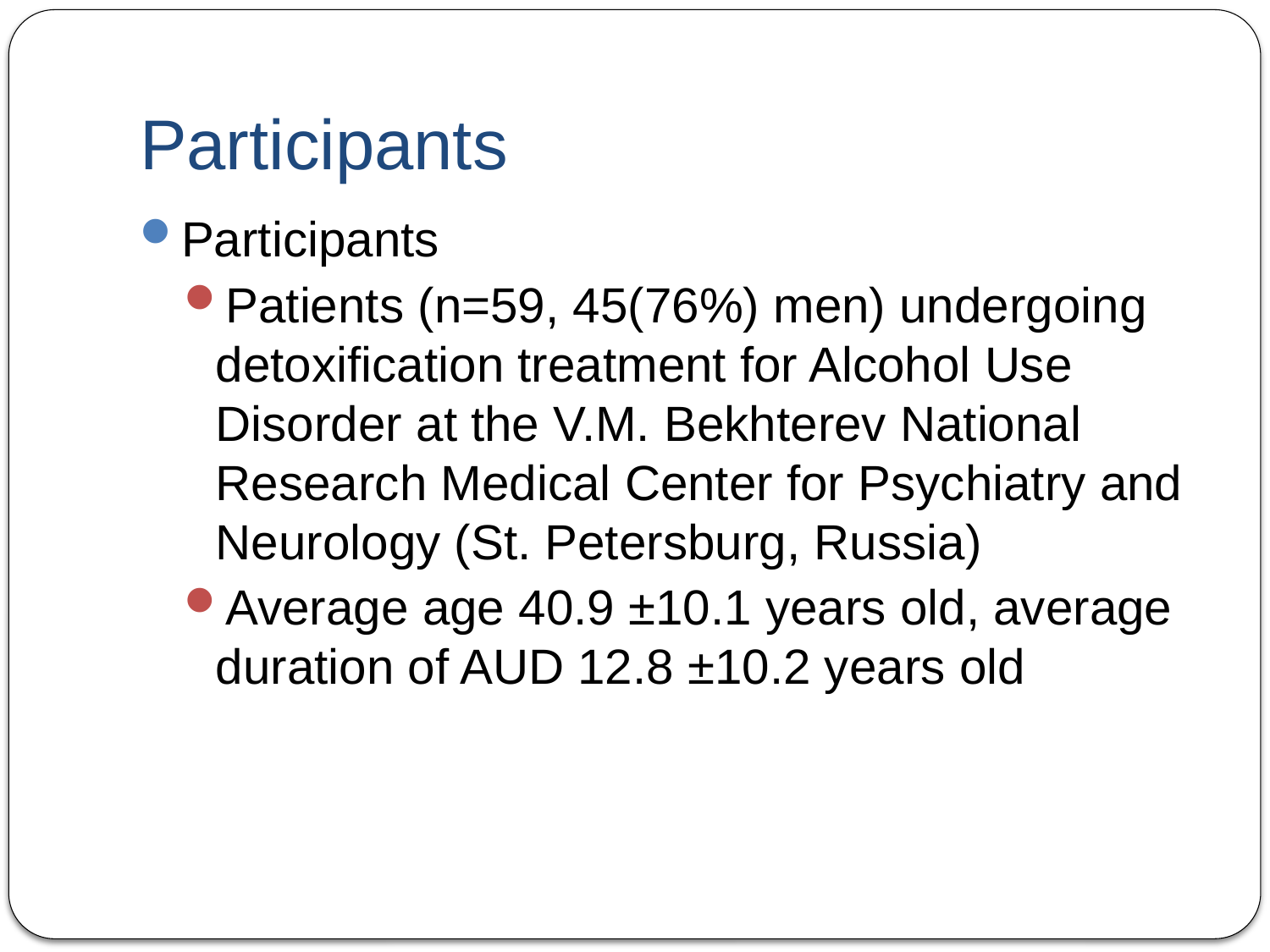

# Participants
Participants
Patients (n=59, 45(76%) men) undergoing detoxification treatment for Alcohol Use Disorder at the V.M. Bekhterev National Research Medical Center for Psychiatry and Neurology (St. Petersburg, Russia)
Average age 40.9 ±10.1 years old, average duration of AUD 12.8 ±10.2 years old